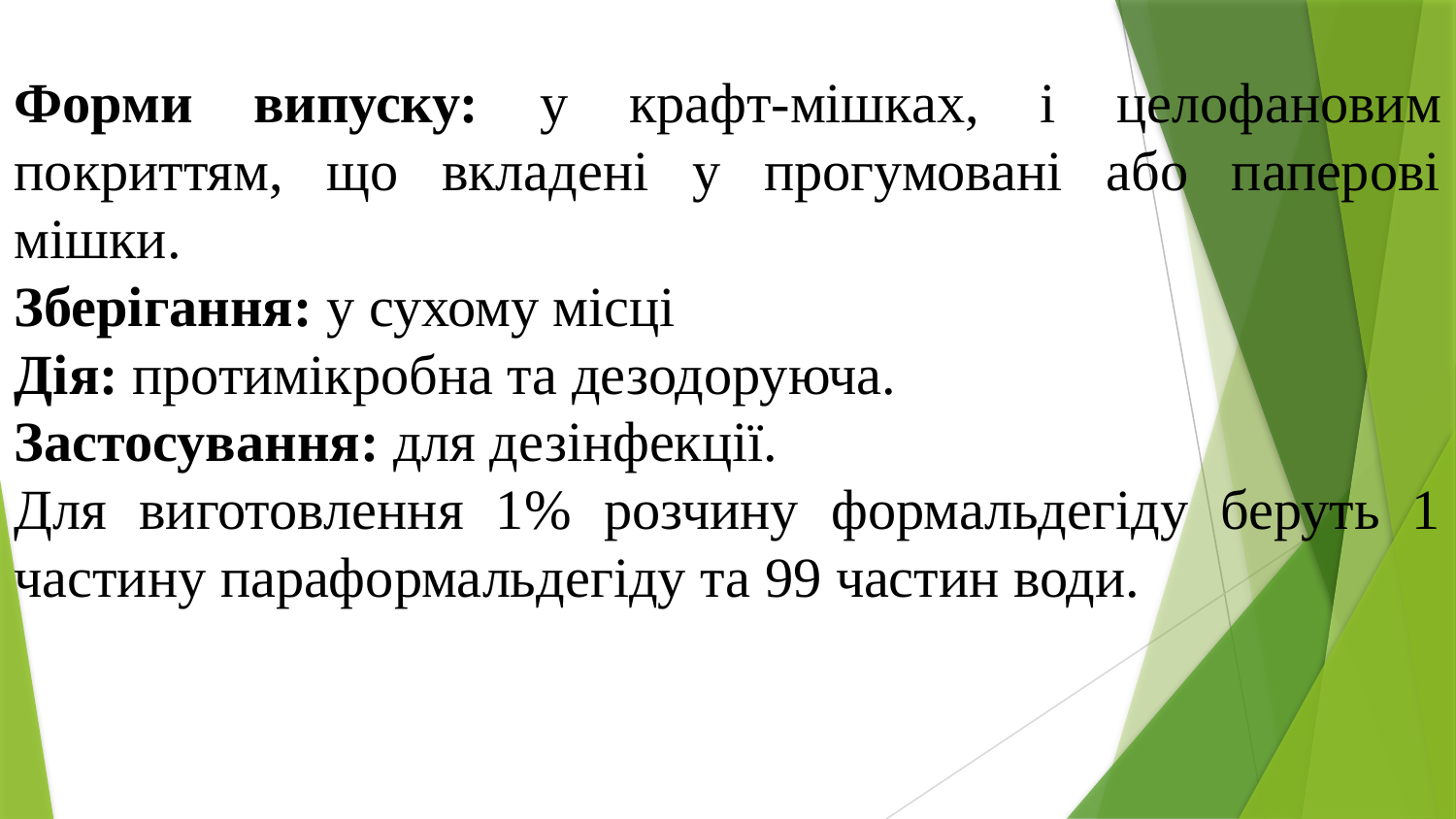

Форми випуску: у крафт-мішках, і целофановим покриттям, що вкладені у прогумовані або паперові мішки.
Зберігання: у сухому місці
Дія: протимікробна та дезодоруюча.
Застосування: для дезінфекції.
Для виготовлення 1% розчину формальдегіду беруть 1 частину параформальдегіду та 99 частин води.